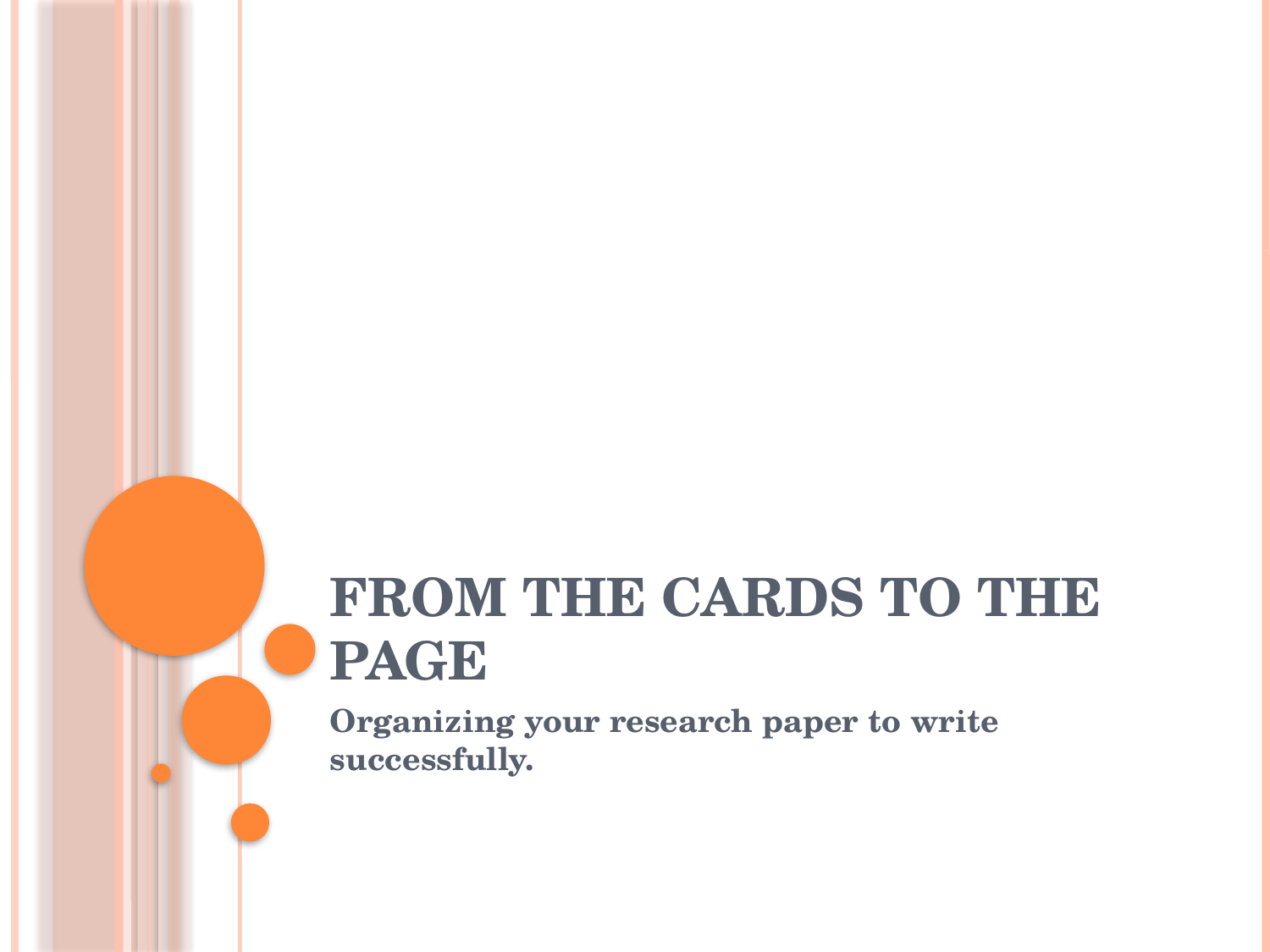

# From the Cards to the Page
Organizing your research paper to write successfully.